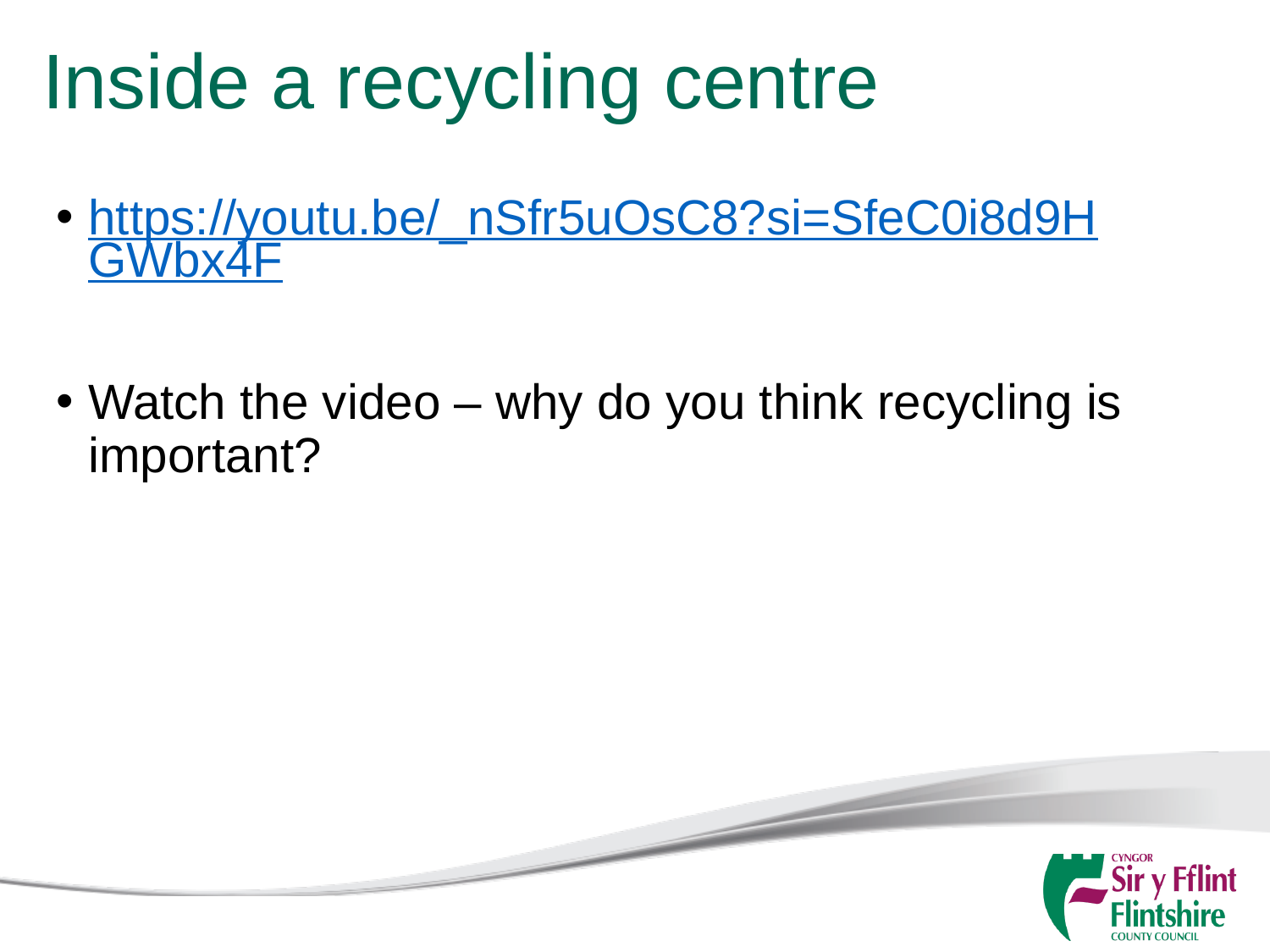

# Inside a recycling centre
https://youtu.be/_nSfr5uOsC8?si=SfeC0i8d9HGWbx4F

Watch the video – why do you think recycling is important?